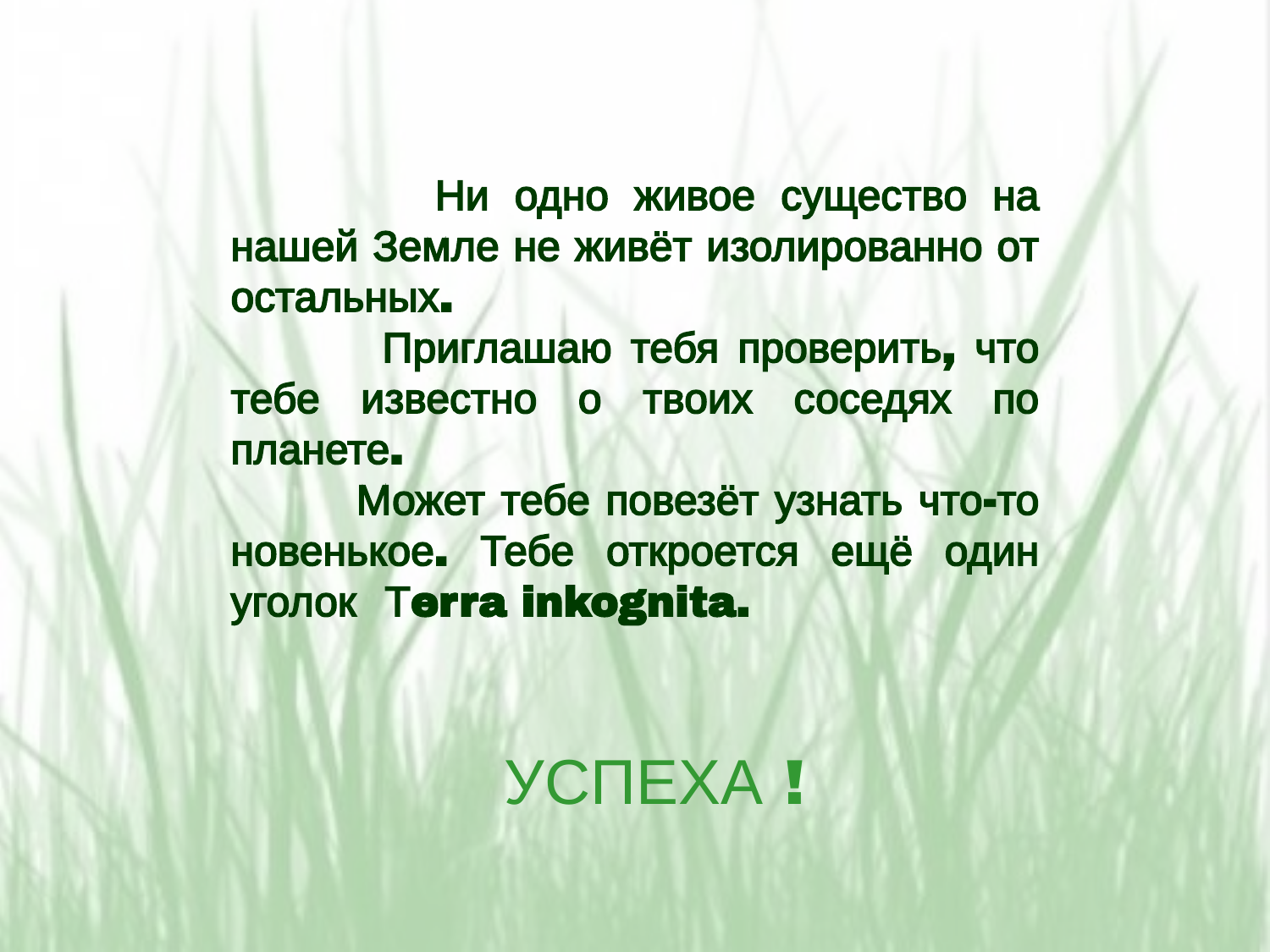

Ни одно живое существо на нашей Земле не живёт изолированно от остальных.
        Приглашаю тебя проверить, что тебе известно о твоих соседях по планете.
        Может тебе повезёт узнать что-то новенькое. Тебе откроется ещё один уголок  Тerra inkognita.

УСПЕХА !